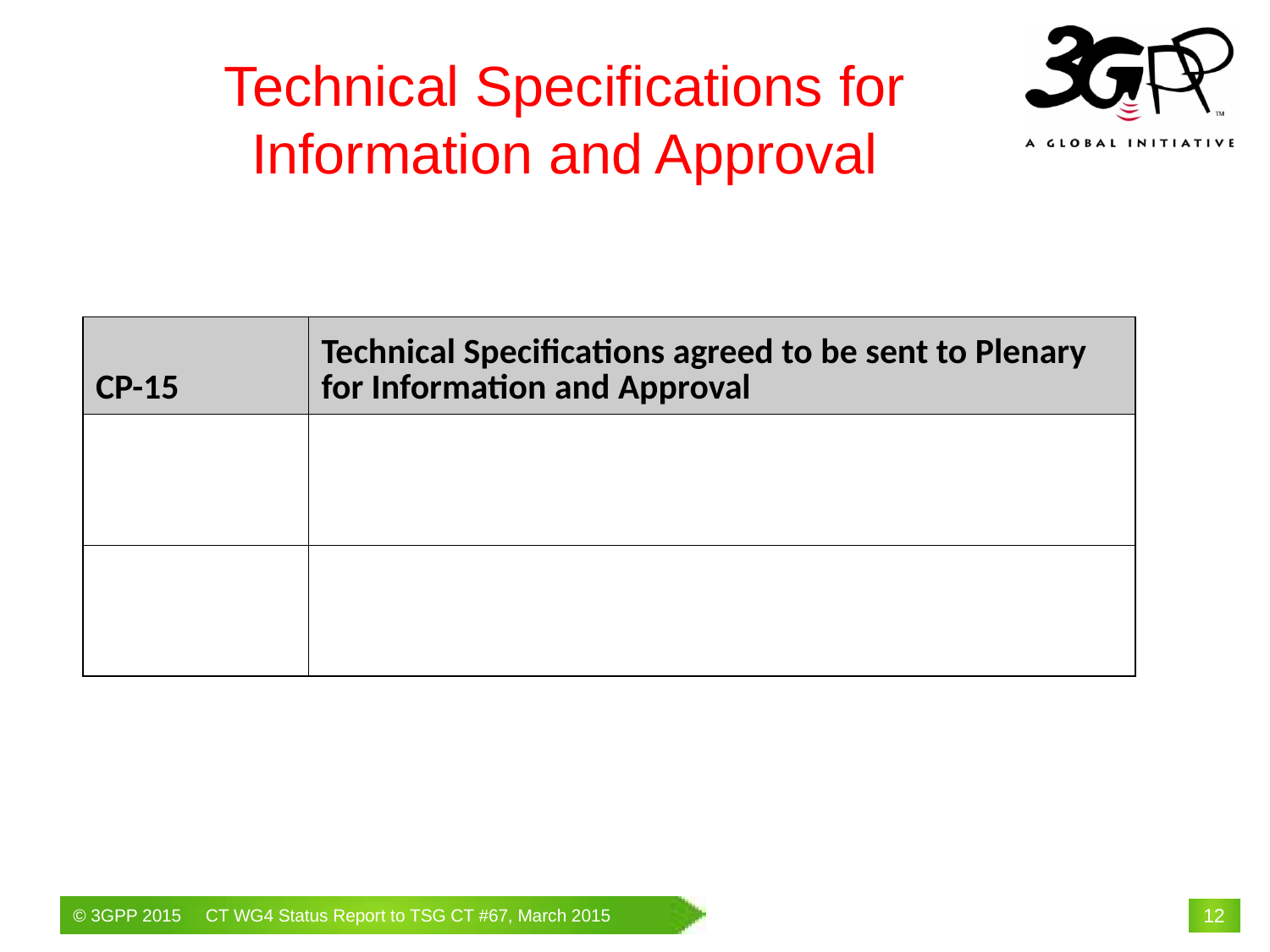

# Technical Specifications for Information and Approval

| CP-15 | Technical Specifications agreed to be sent to Plenary for Information and Approval |
| --- | --- |
|  |  |
|  |  |